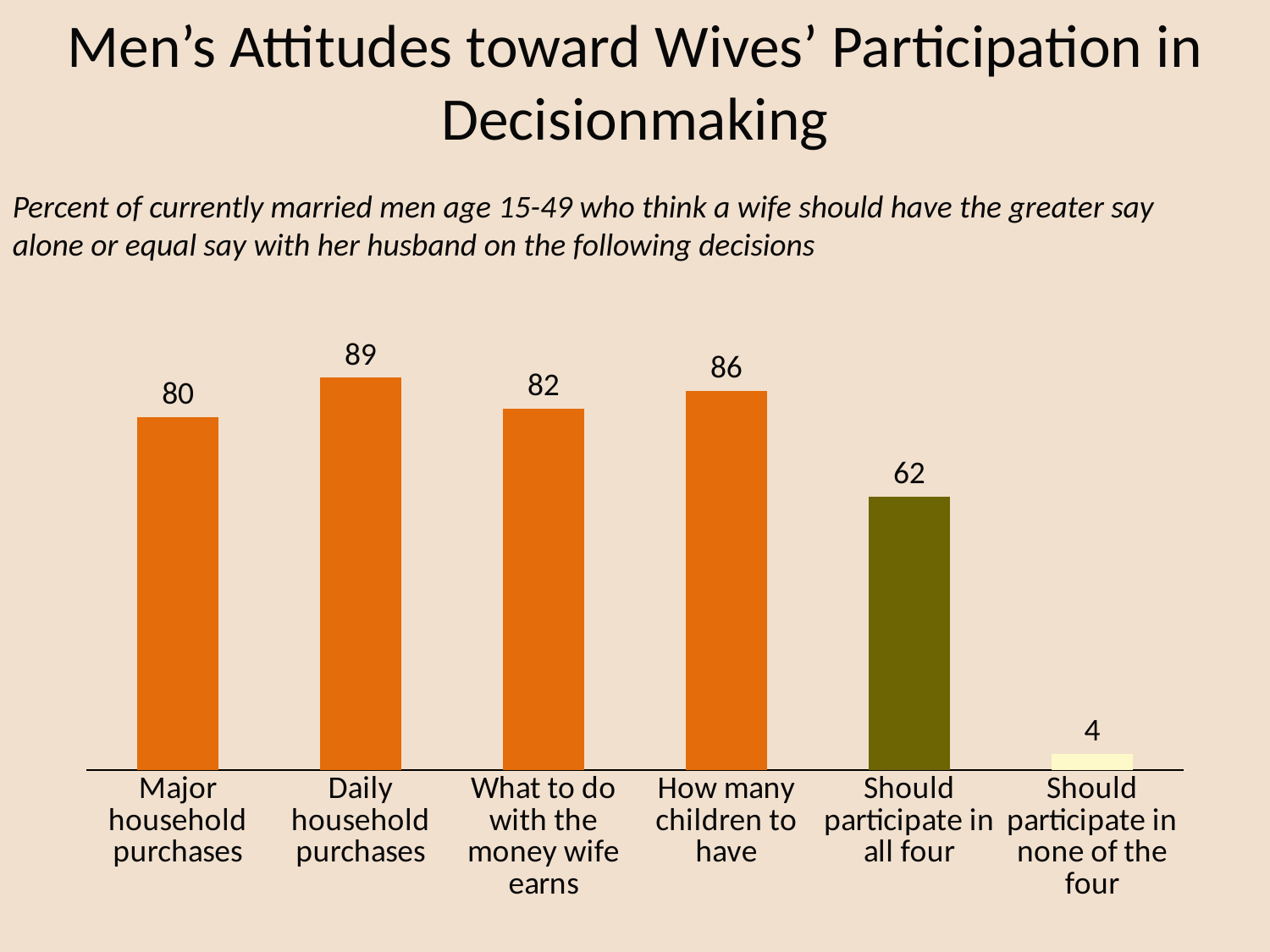

# Men’s Attitudes toward Wives’ Participation in Decisionmaking
Percent of currently married men age 15-49 who think a wife should have the greater say alone or equal say with her husband on the following decisions

### Chart

| Category | Series 1 |
|---|---|
| Major household purchases | 80.0 |
| Daily household purchases | 89.0 |
| What to do with the money wife earns | 82.0 |
| How many children to have | 86.0 |
| Should participate in all four | 62.0 |
| Should participate in none of the four | 3.7 |